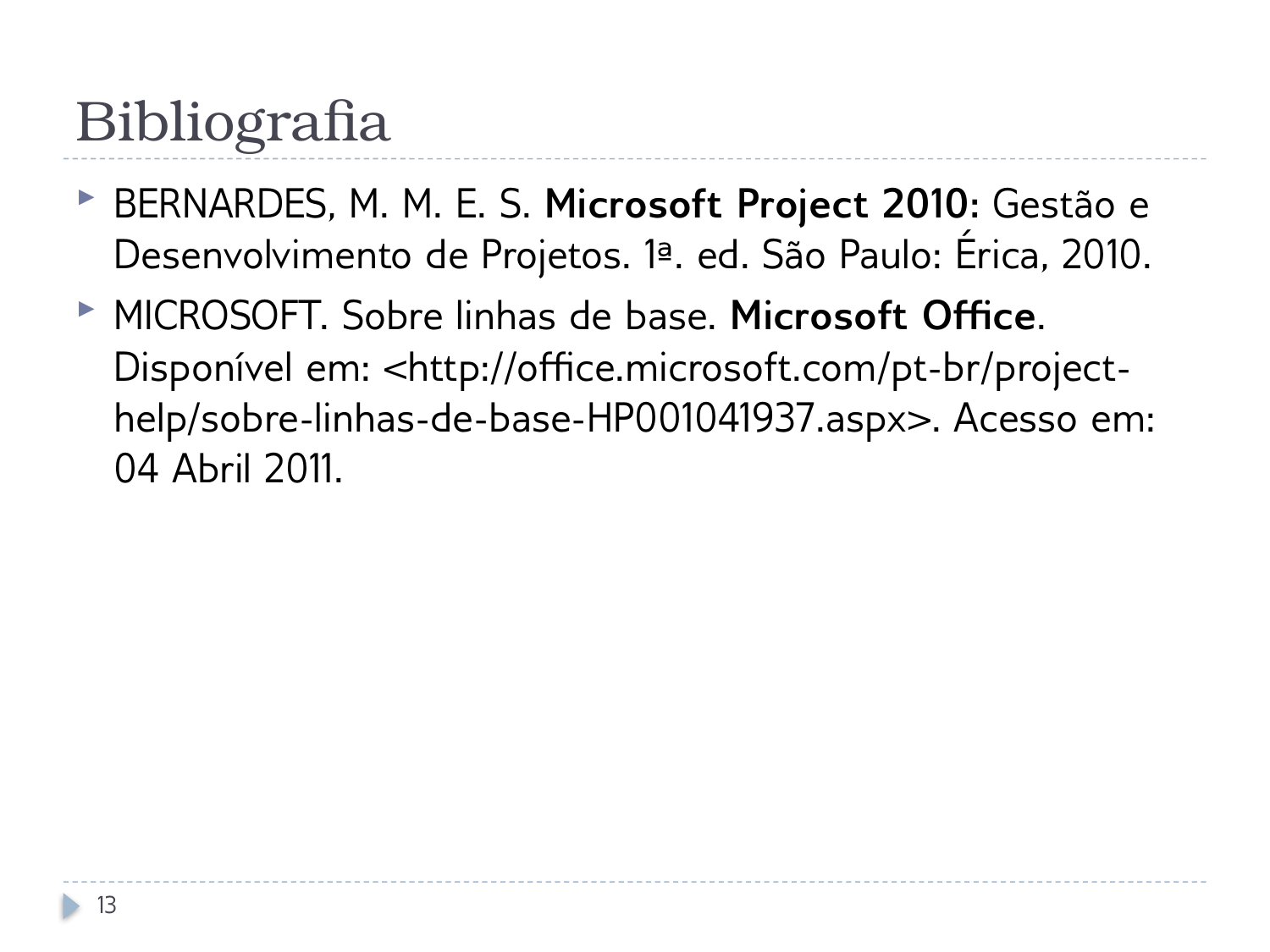

# Bibliografia
BERNARDES, M. M. E. S. Microsoft Project 2010: Gestão e Desenvolvimento de Projetos. 1ª. ed. São Paulo: Érica, 2010.
MICROSOFT. Sobre linhas de base. Microsoft Office. Disponível em: <http://office.microsoft.com/pt-br/project-help/sobre-linhas-de-base-HP001041937.aspx>. Acesso em: 04 Abril 2011.

13